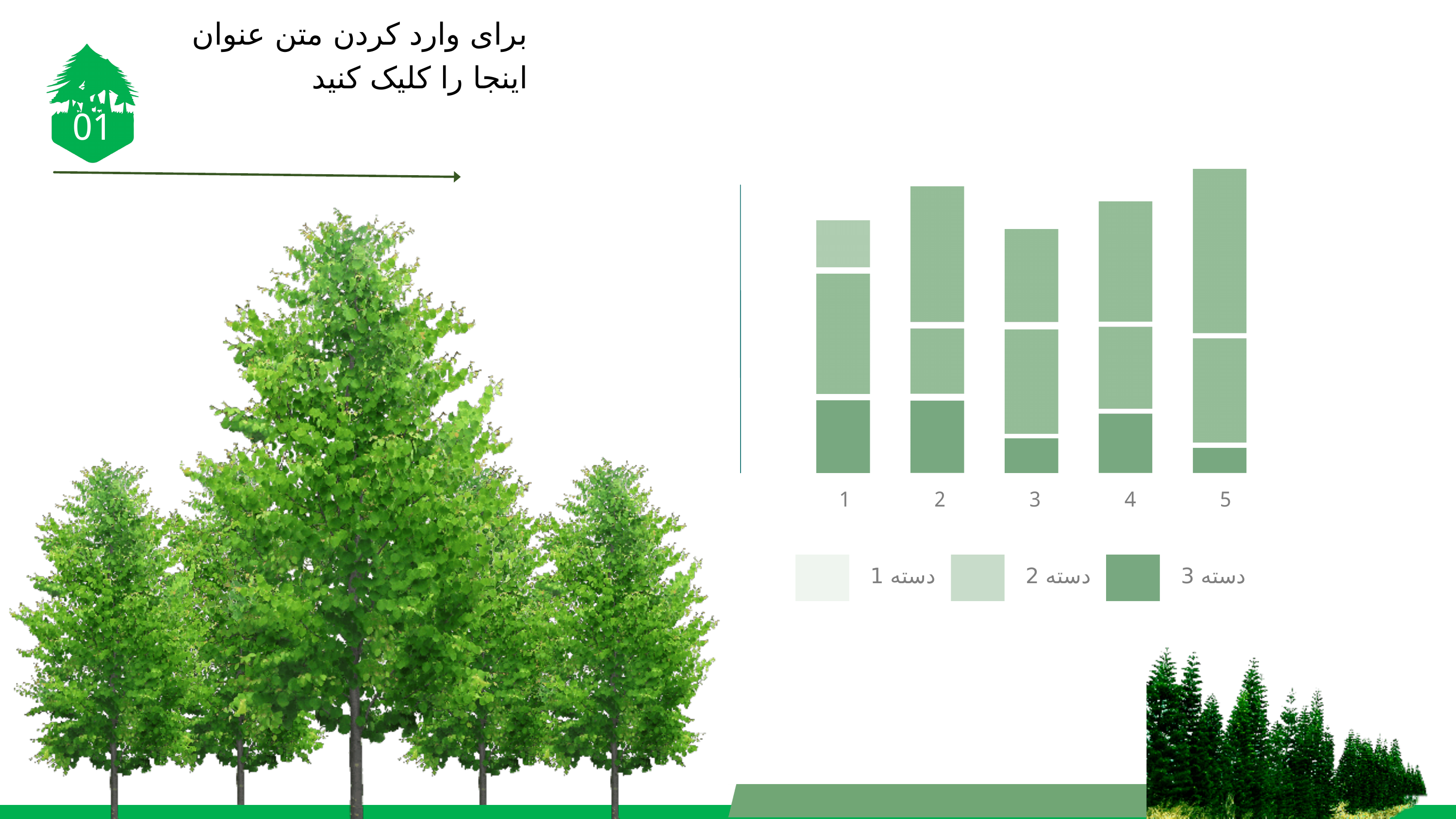

برای وارد کردن متن عنوان اینجا را کلیک کنید

01

1
2
3
4
5

دسته 1
دسته 2
دسته 3